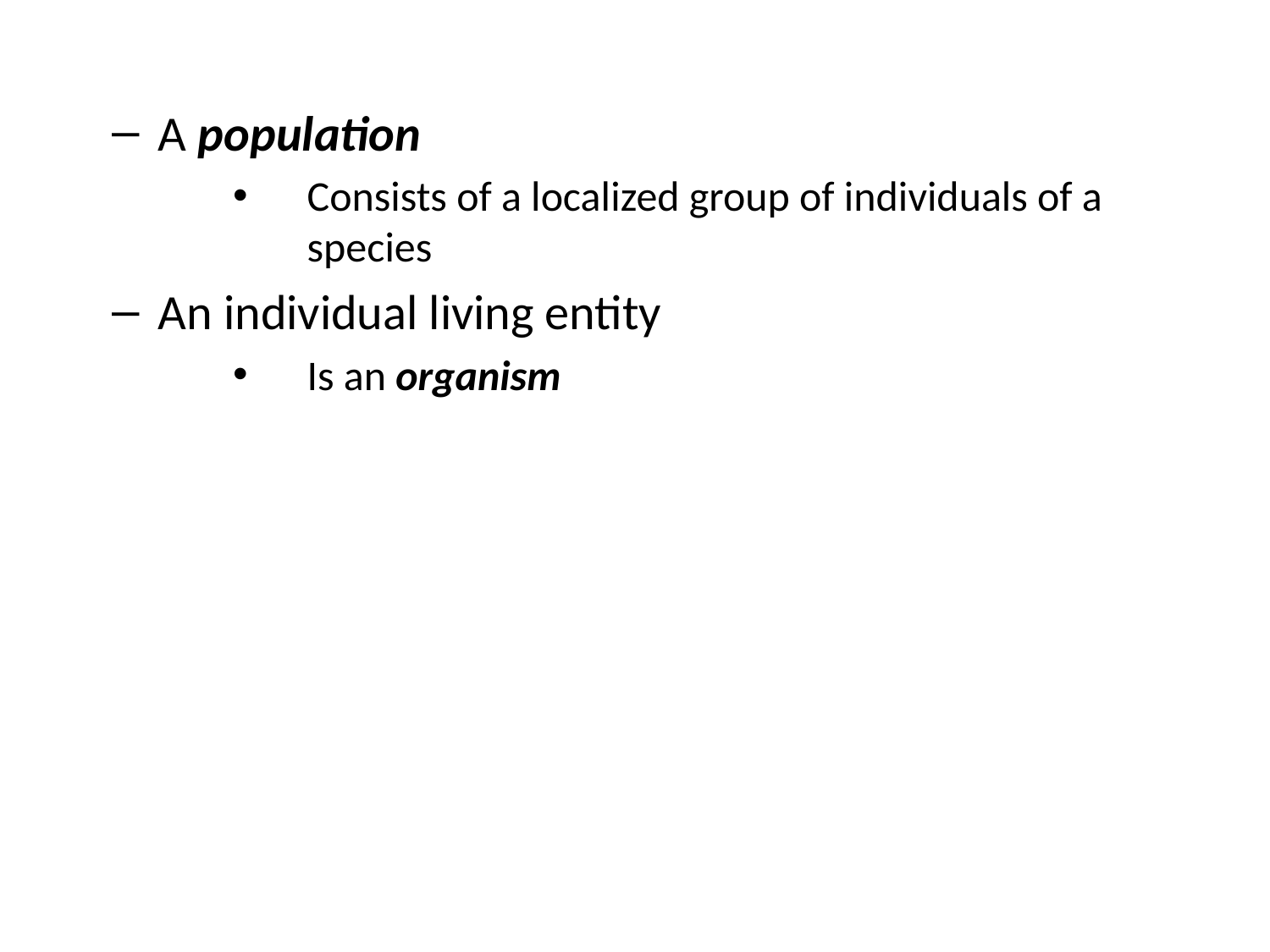

0
A population
Consists of a localized group of individuals of a species
An individual living entity
Is an organism